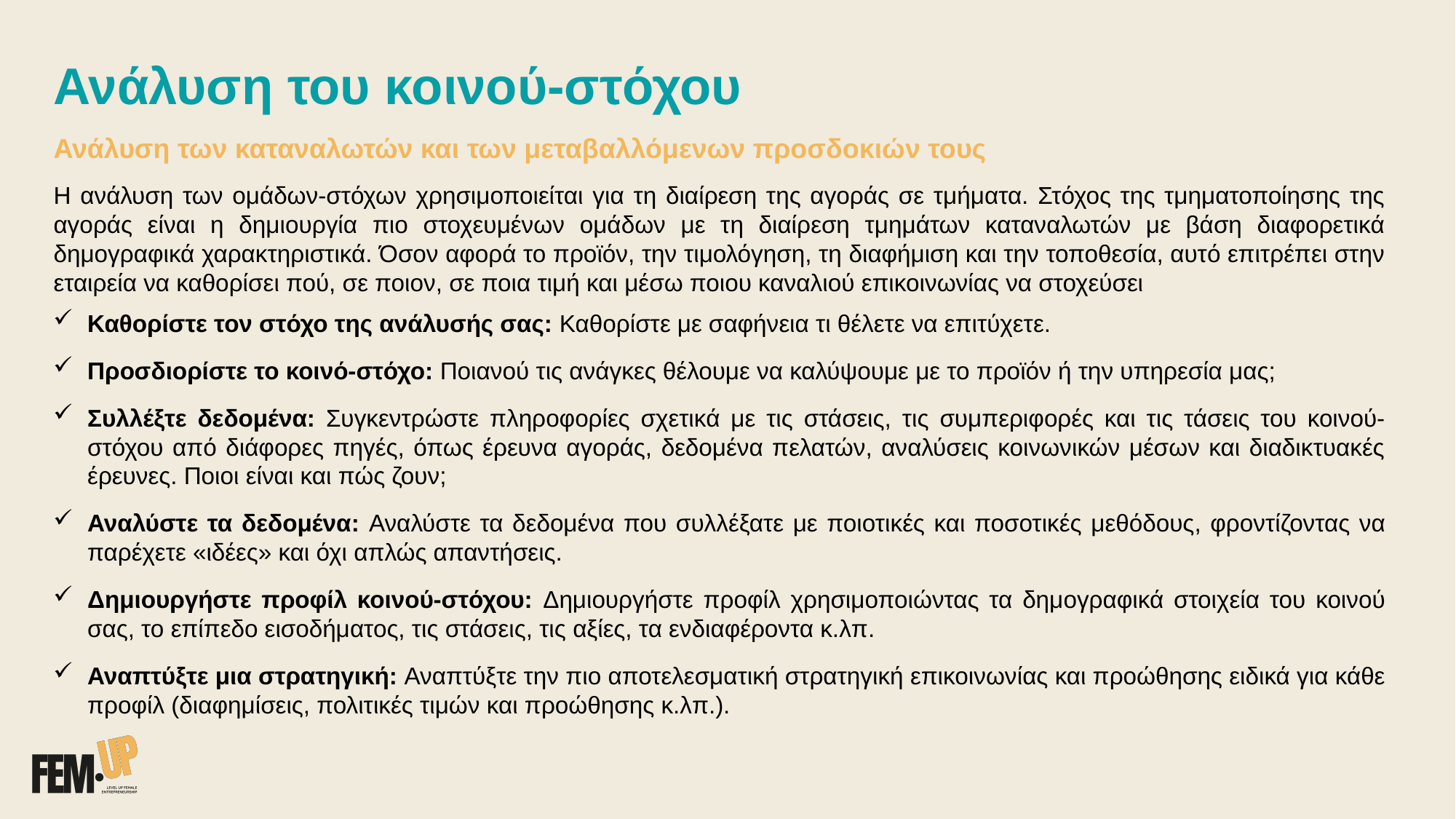

Ανάλυση του κοινού-στόχου
Ανάλυση των καταναλωτών και των μεταβαλλόμενων προσδοκιών τους
Η ανάλυση των ομάδων-στόχων χρησιμοποιείται για τη διαίρεση της αγοράς σε τμήματα. Στόχος της τμηματοποίησης της αγοράς είναι η δημιουργία πιο στοχευμένων ομάδων με τη διαίρεση τμημάτων καταναλωτών με βάση διαφορετικά δημογραφικά χαρακτηριστικά. Όσον αφορά το προϊόν, την τιμολόγηση, τη διαφήμιση και την τοποθεσία, αυτό επιτρέπει στην εταιρεία να καθορίσει πού, σε ποιον, σε ποια τιμή και μέσω ποιου καναλιού επικοινωνίας να στοχεύσει
Καθορίστε τον στόχο της ανάλυσής σας: Καθορίστε με σαφήνεια τι θέλετε να επιτύχετε.
Προσδιορίστε το κοινό-στόχο: Ποιανού τις ανάγκες θέλουμε να καλύψουμε με το προϊόν ή την υπηρεσία μας;
Συλλέξτε δεδομένα: Συγκεντρώστε πληροφορίες σχετικά με τις στάσεις, τις συμπεριφορές και τις τάσεις του κοινού-στόχου από διάφορες πηγές, όπως έρευνα αγοράς, δεδομένα πελατών, αναλύσεις κοινωνικών μέσων και διαδικτυακές έρευνες. Ποιοι είναι και πώς ζουν;
Αναλύστε τα δεδομένα: Αναλύστε τα δεδομένα που συλλέξατε με ποιοτικές και ποσοτικές μεθόδους, φροντίζοντας να παρέχετε «ιδέες» και όχι απλώς απαντήσεις.
Δημιουργήστε προφίλ κοινού-στόχου: Δημιουργήστε προφίλ χρησιμοποιώντας τα δημογραφικά στοιχεία του κοινού σας, το επίπεδο εισοδήματος, τις στάσεις, τις αξίες, τα ενδιαφέροντα κ.λπ.
Αναπτύξτε μια στρατηγική: Αναπτύξτε την πιο αποτελεσματική στρατηγική επικοινωνίας και προώθησης ειδικά για κάθε προφίλ (διαφημίσεις, πολιτικές τιμών και προώθησης κ.λπ.).